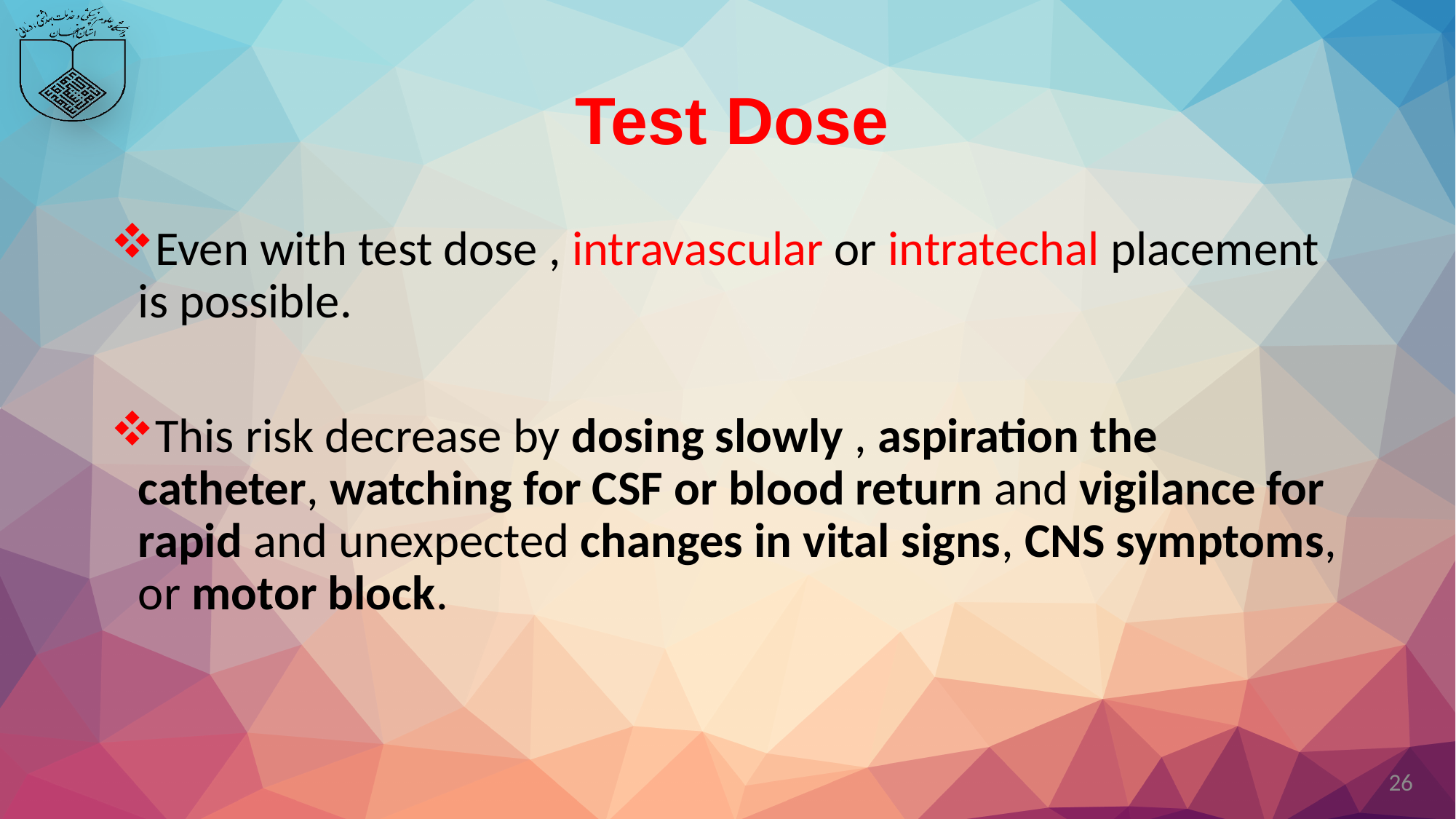

# Test Dose
Even with test dose , intravascular or intratechal placement is possible.

This risk decrease by dosing slowly , aspiration the catheter, watching for CSF or blood return and vigilance for rapid and unexpected changes in vital signs, CNS symptoms, or motor block.
26